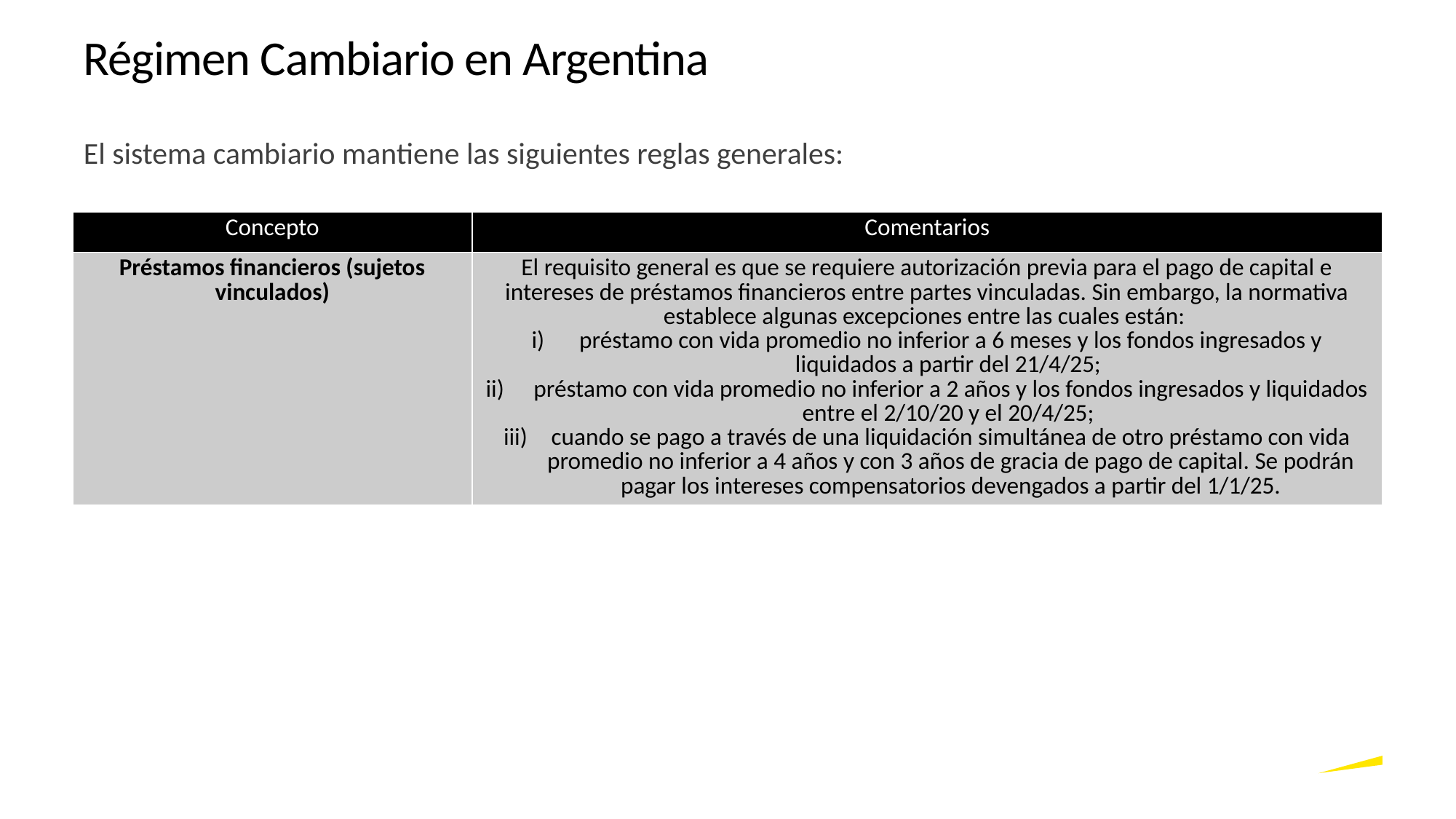

Régimen Cambiario en Argentina

El sistema cambiario mantiene las siguientes reglas generales:

| Concepto | Comentarios |
| --- | --- |
| Préstamos financieros (sujetos vinculados) | El requisito general es que se requiere autorización previa para el pago de capital e intereses de préstamos financieros entre partes vinculadas. Sin embargo, la normativa establece algunas excepciones entre las cuales están: préstamo con vida promedio no inferior a 6 meses y los fondos ingresados y liquidados a partir del 21/4/25; préstamo con vida promedio no inferior a 2 años y los fondos ingresados y liquidados entre el 2/10/20 y el 20/4/25; cuando se pago a través de una liquidación simultánea de otro préstamo con vida promedio no inferior a 4 años y con 3 años de gracia de pago de capital. Se podrán pagar los intereses compensatorios devengados a partir del 1/1/25. |
Page 4